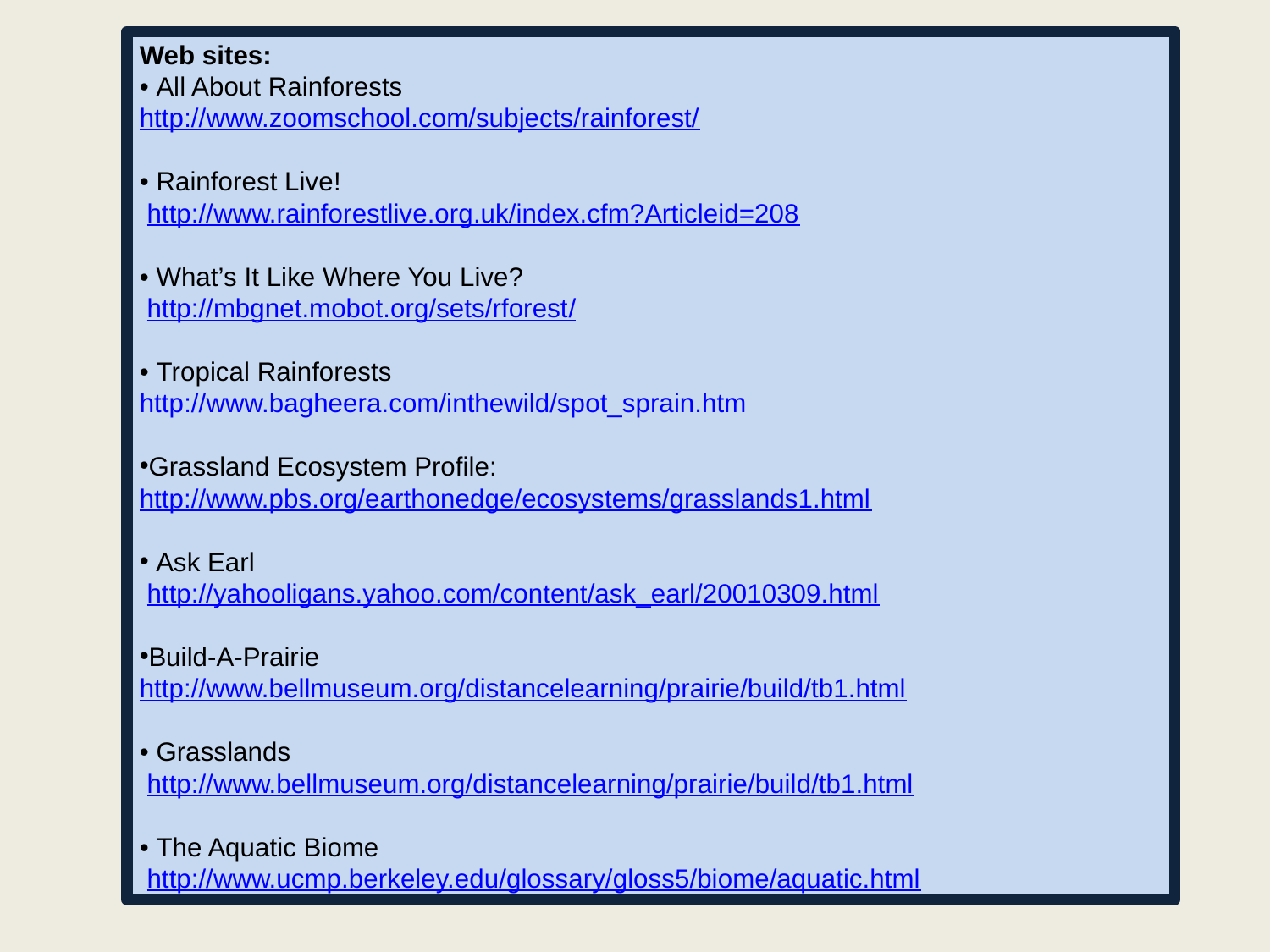

Web sites:
• All About Rainforests
http://www.zoomschool.com/subjects/rainforest/

• Rainforest Live!
 http://www.rainforestlive.org.uk/index.cfm?Articleid=208

• What’s It Like Where You Live?
 http://mbgnet.mobot.org/sets/rforest/

• Tropical Rainforests
http://www.bagheera.com/inthewild/spot_sprain.htm

Grassland Ecosystem Profile: http://www.pbs.org/earthonedge/ecosystems/grasslands1.html

 Ask Earl
 http://yahooligans.yahoo.com/content/ask_earl/20010309.html

Build-A-Prairie
http://www.bellmuseum.org/distancelearning/prairie/build/tb1.html

• Grasslands
 http://www.bellmuseum.org/distancelearning/prairie/build/tb1.html

• The Aquatic Biome
 http://www.ucmp.berkeley.edu/glossary/gloss5/biome/aquatic.html